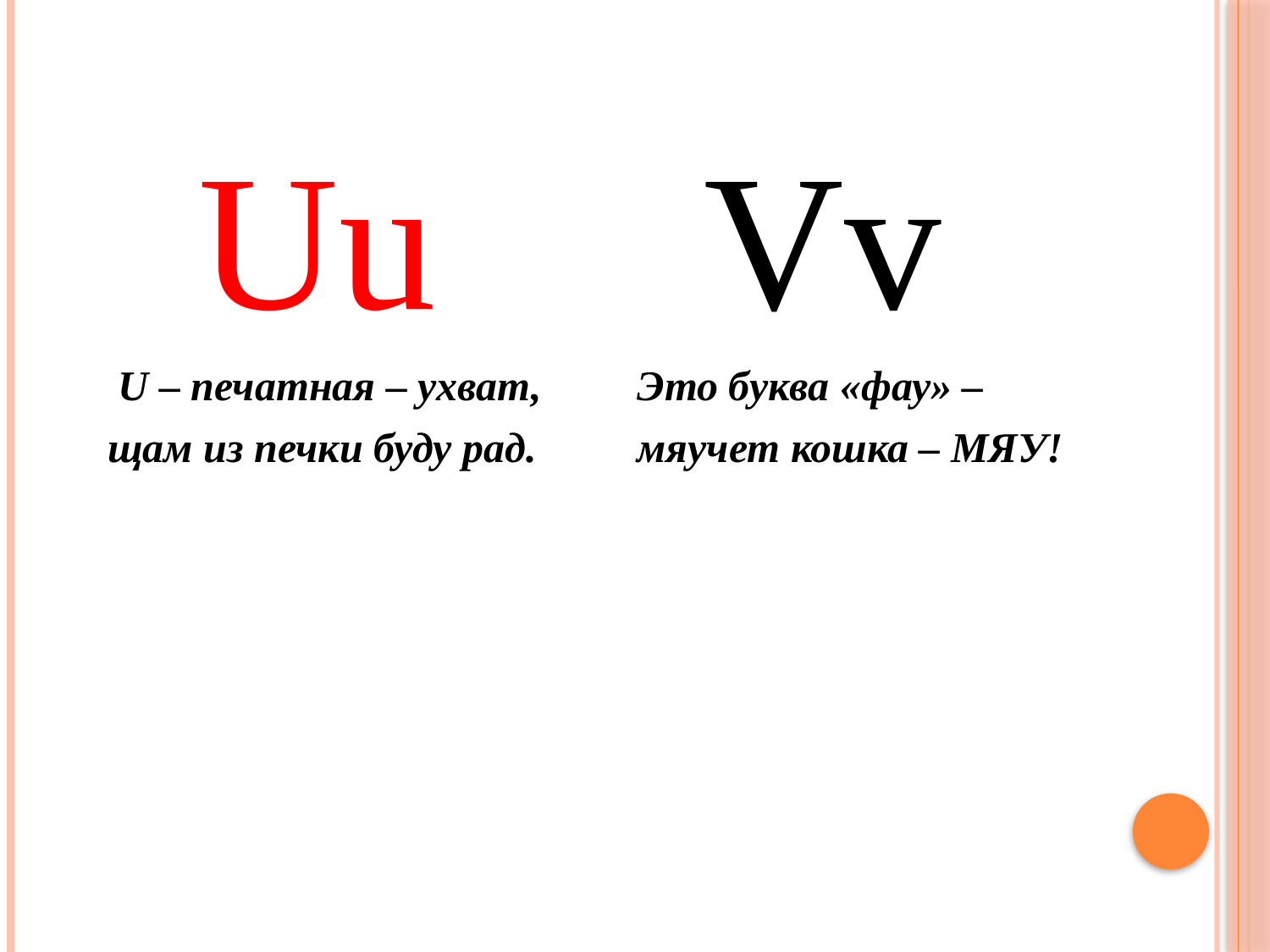

Uu
    U – печатная – ухват,
   щам из печки буду рад.

Vv
   Это буква «фау» –
   мяучет кошка – МЯУ!